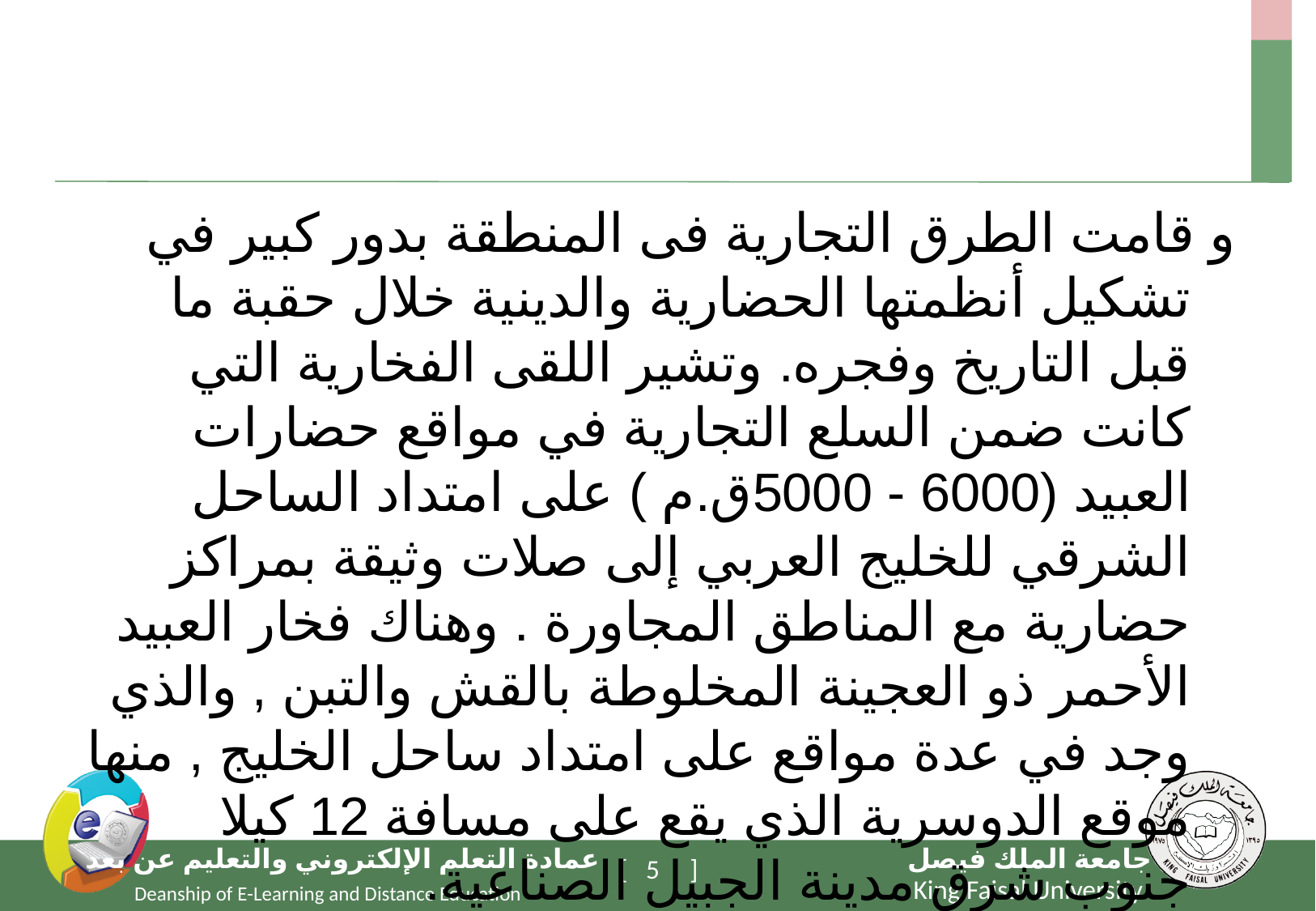

#
و قامت الطرق التجارية فى المنطقة بدور كبير في تشكيل أنظمتها الحضارية والدينية خلال حقبة ما قبل التاريخ وفجره. وتشير اللقى الفخارية التي كانت ضمن السلع التجارية في مواقع حضارات العبيد (6000 - 5000ق.م ) على امتداد الساحل الشرقي للخليج العربي إلى صلات وثيقة بمراكز حضارية مع المناطق المجاورة . وهناك فخار العبيد الأحمر ذو العجينة المخلوطة بالقش والتبن , والذي وجد في عدة مواقع على امتداد ساحل الخليج , منها موقع الدوسرية الذي يقع على مسافة 12 كيلا جنوب شرق مدينة الجبيل الصناعية.